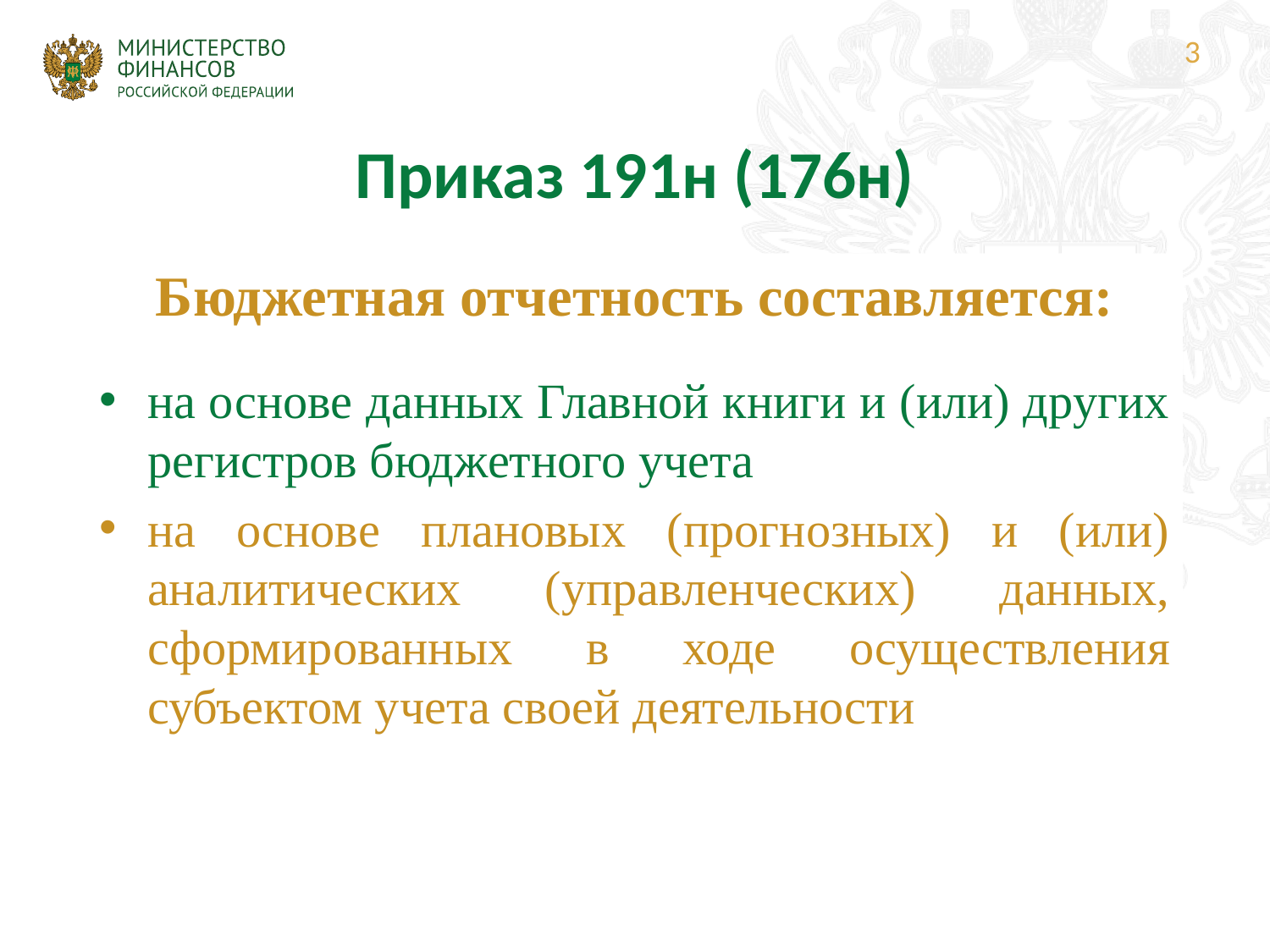

3
# Приказ 191н (176н)
Бюджетная отчетность составляется:

на основе данных Главной книги и (или) других регистров бюджетного учета
на основе плановых (прогнозных) и (или) аналитических (управленческих) данных, сформированных в ходе осуществления субъектом учета своей деятельности